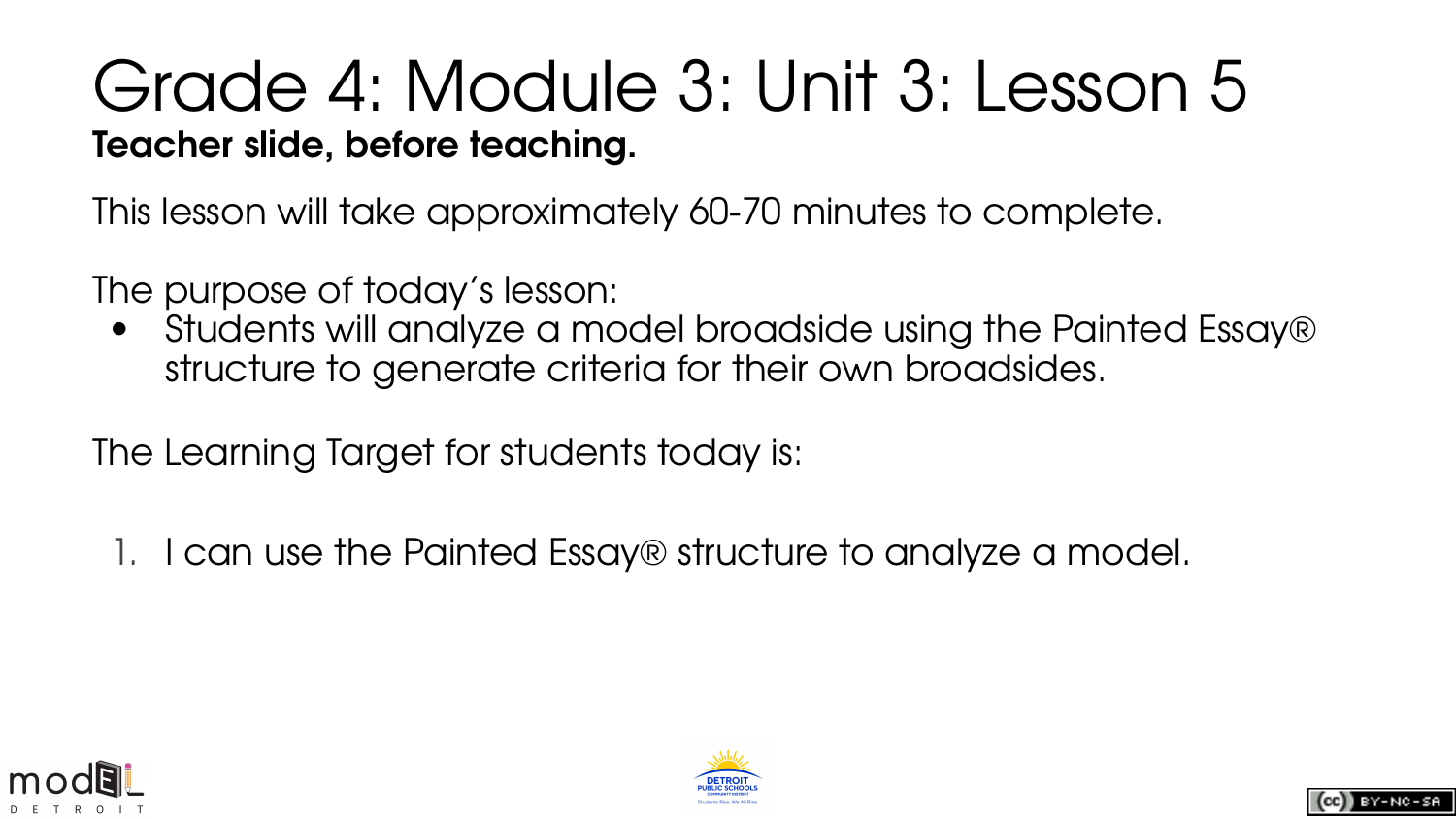

# Grade 4: Module 3: Unit 3: Lesson 5
Teacher slide, before teaching.
This lesson will take approximately 60-70 minutes to complete.

The purpose of today’s lesson:
Students will analyze a model broadside using the Painted Essay® structure to generate criteria for their own broadsides.

The Learning Target for students today is:
I can use the Painted Essay® structure to analyze a model.